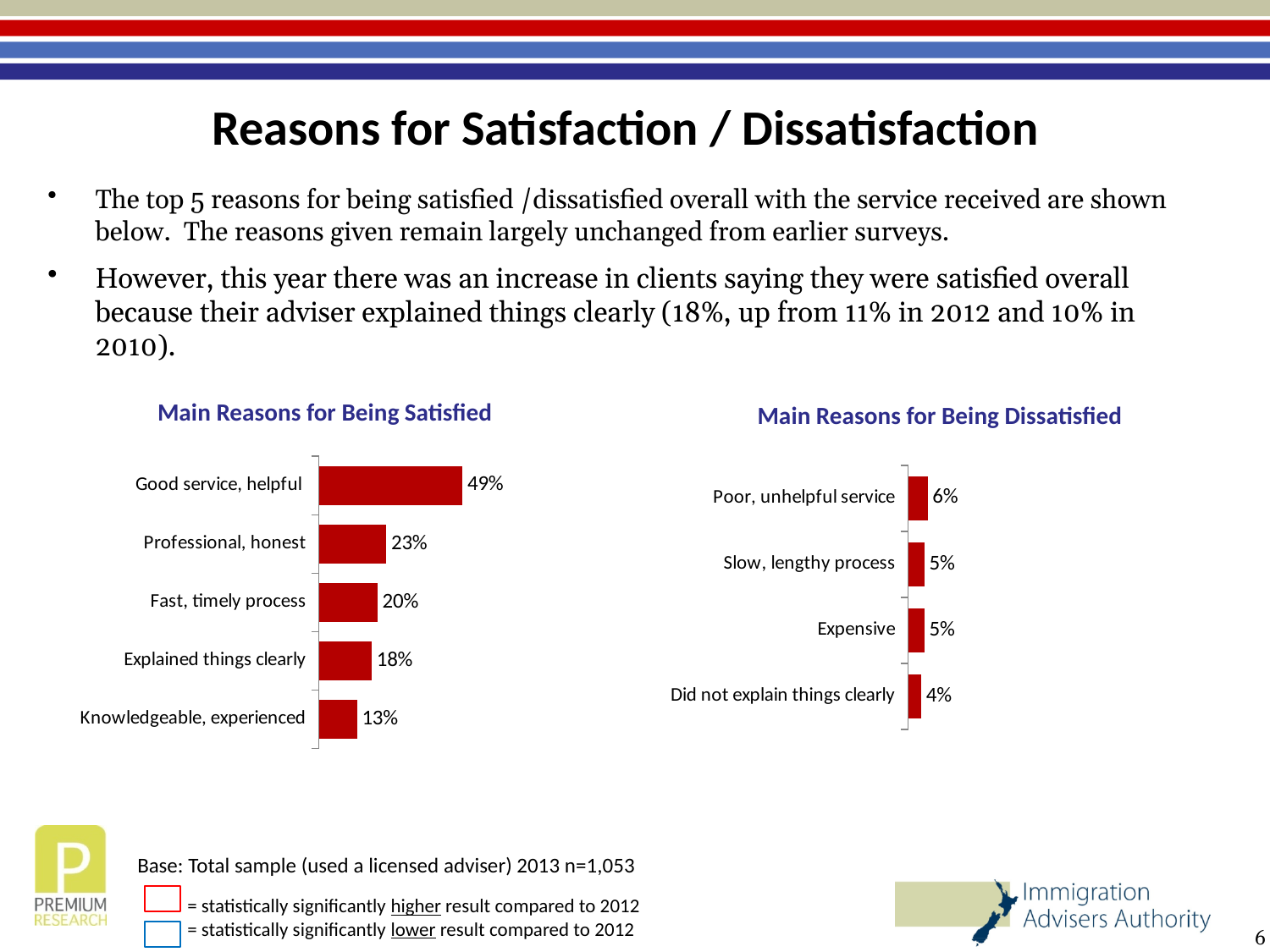

# Reasons for Satisfaction / Dissatisfaction
The top 5 reasons for being satisfied /dissatisfied overall with the service received are shown below.  The reasons given remain largely unchanged from earlier surveys.
However, this year there was an increase in clients saying they were satisfied overall because their adviser explained things clearly (18%, up from 11% in 2012 and 10% in 2010).

Main Reasons for Being Satisfied
Main Reasons for Being Dissatisfied

### Chart

| Category | 2013 |
|---|---|
| Knowledgeable, experienced | 0.13 |
| Explained things clearly | 0.18000000000000024 |
| Fast, timely process | 0.2 |
| Professional, honest | 0.23 |
| Good service, helpful  | 0.4900000000000003 |

### Chart

| Category | 2013 |
|---|---|
| Did not explain things clearly | 0.04000000000000002 |
| Expensive | 0.05 |
| Slow, lengthy process | 0.05 |
| Poor, unhelpful service | 0.06000000000000003 |
Base: Total sample (used a licensed adviser) 2013 n=1,053

= statistically significantly higher result compared to 2012
= statistically significantly lower result compared to 2012

6